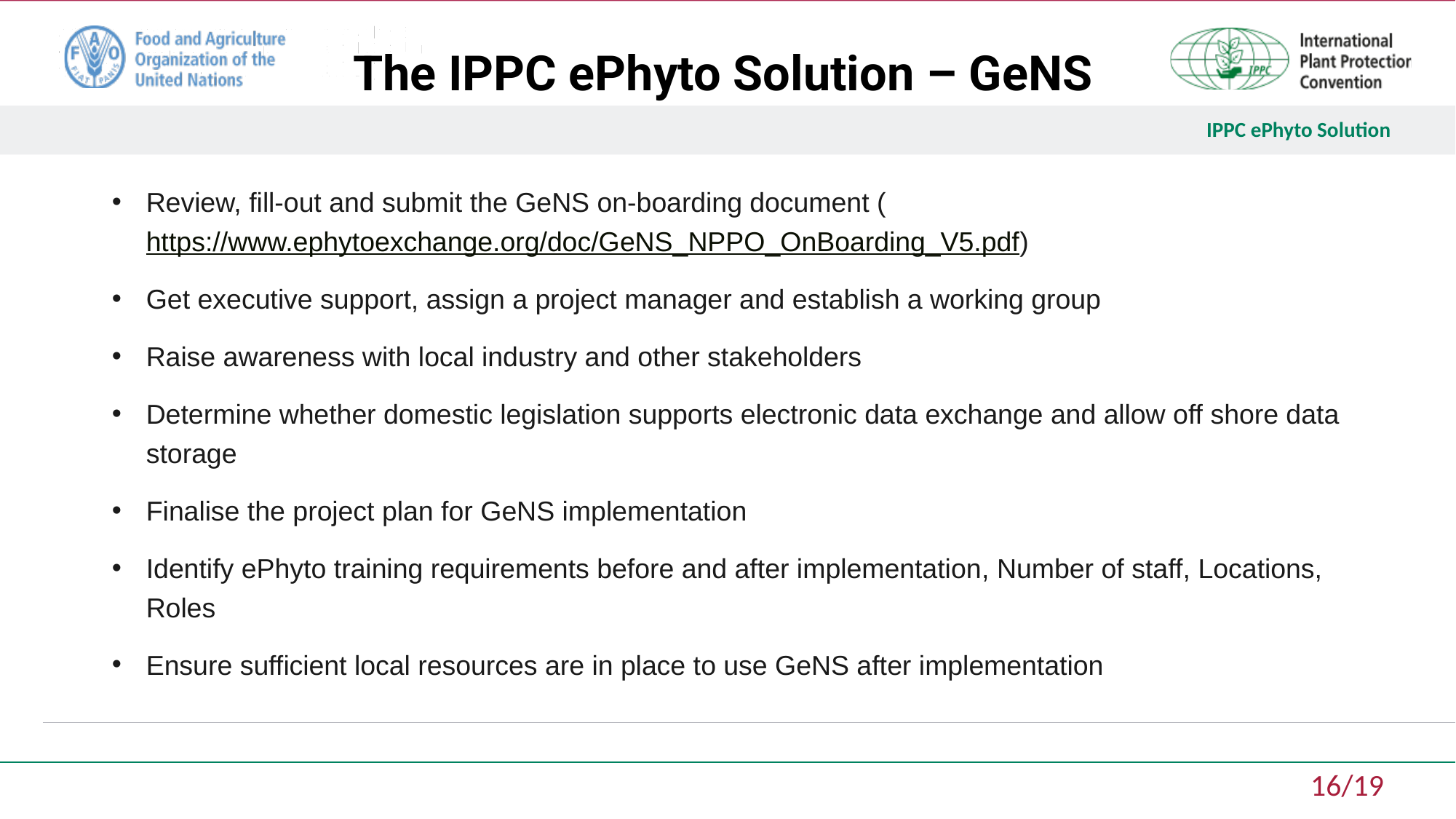

# The IPPC ePhyto Solution – GeNS
Review, fill-out and submit the GeNS on-boarding document (https://www.ephytoexchange.org/doc/GeNS_NPPO_OnBoarding_V5.pdf)
Get executive support, assign a project manager and establish a working group
Raise awareness with local industry and other stakeholders
Determine whether domestic legislation supports electronic data exchange and allow off shore data storage
Finalise the project plan for GeNS implementation
Identify ePhyto training requirements before and after implementation, Number of staff, Locations, Roles
Ensure sufficient local resources are in place to use GeNS after implementation